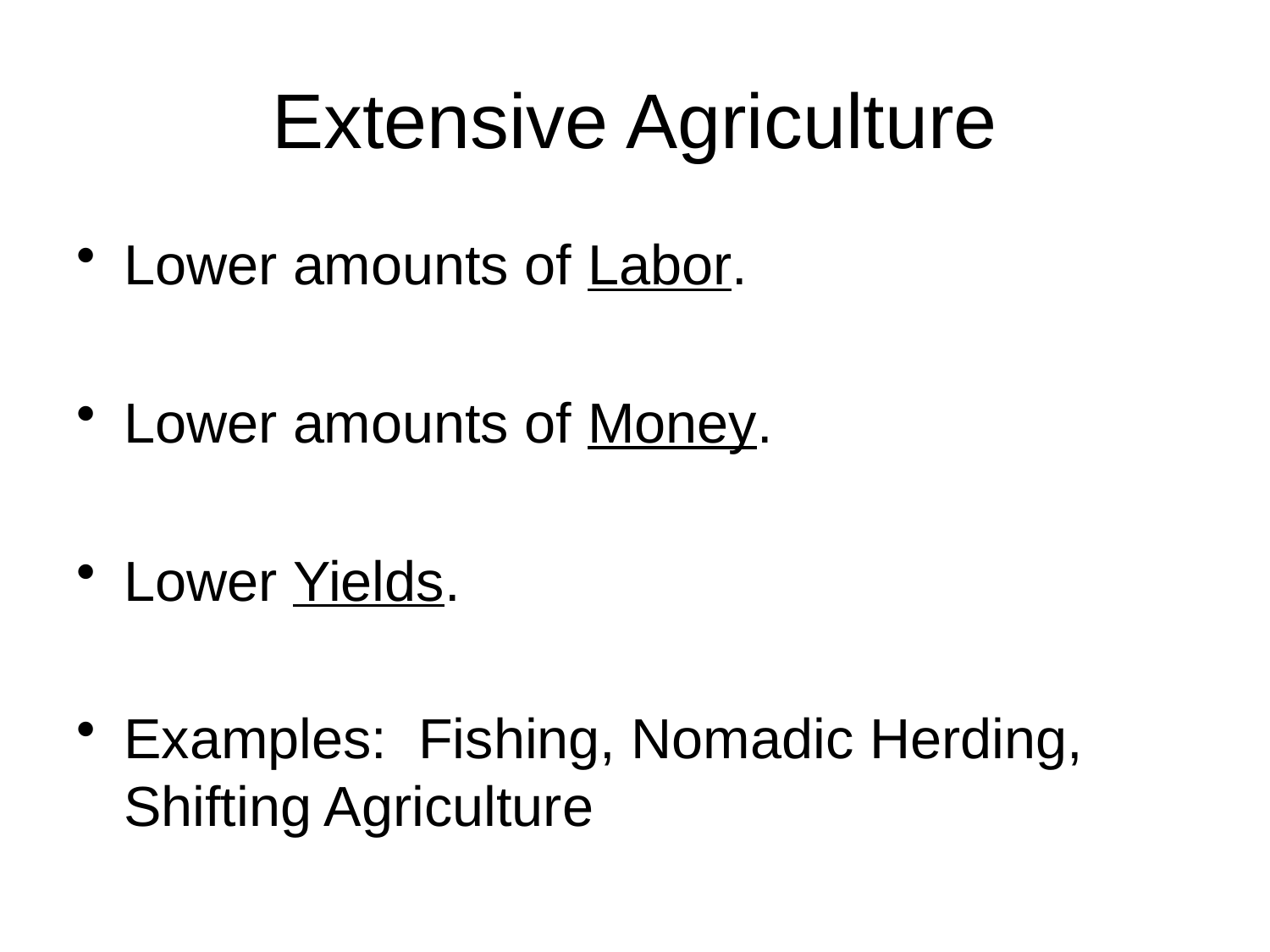

# Extensive Agriculture
Lower amounts of Labor.

Lower amounts of Money.

Lower Yields.

Examples:  Fishing, Nomadic Herding, Shifting Agriculture